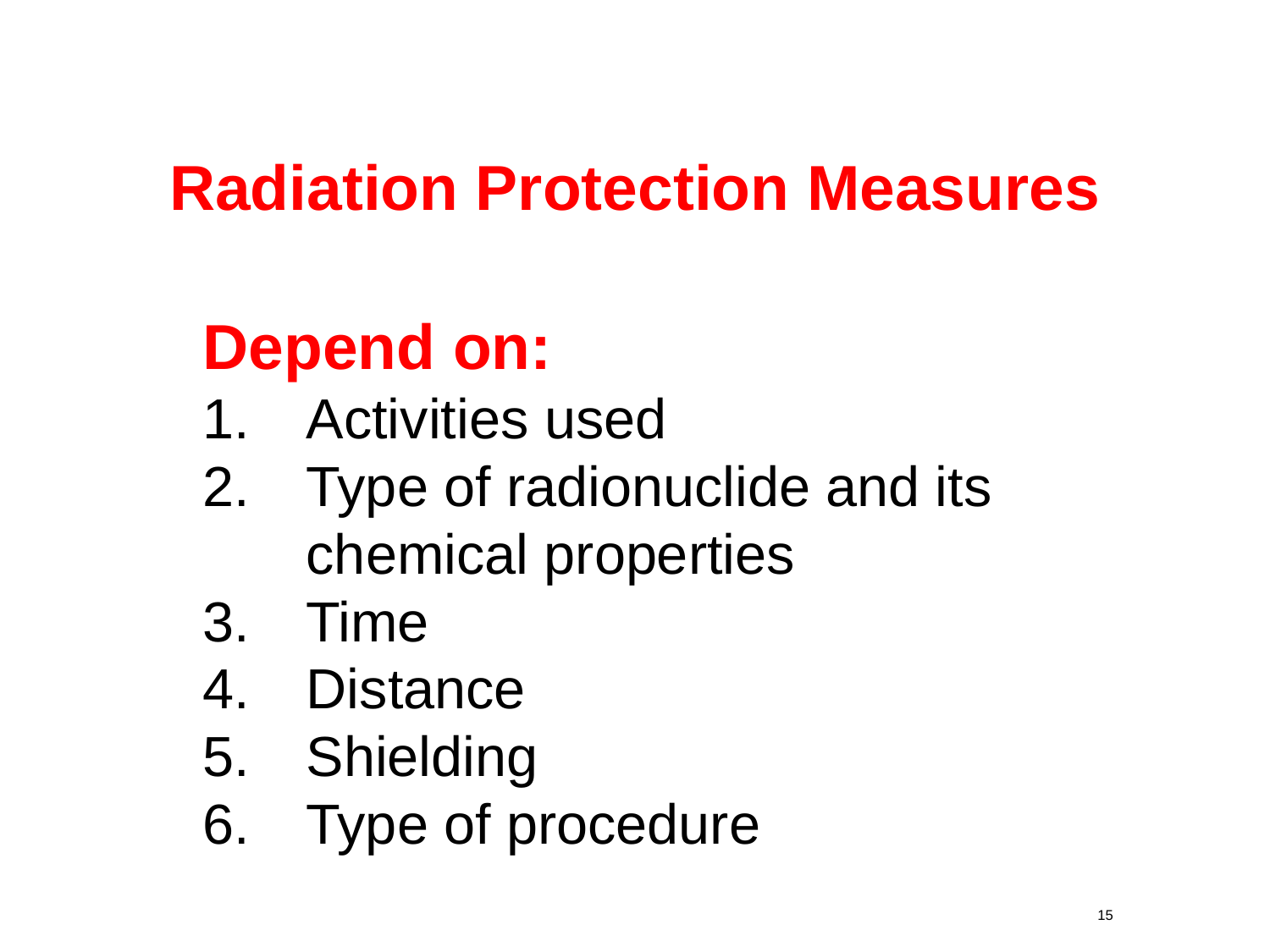

Radiation Protection Measures
Depend on:
Activities used
Type of radionuclide and its chemical properties
Time
Distance
Shielding
Type of procedure
15